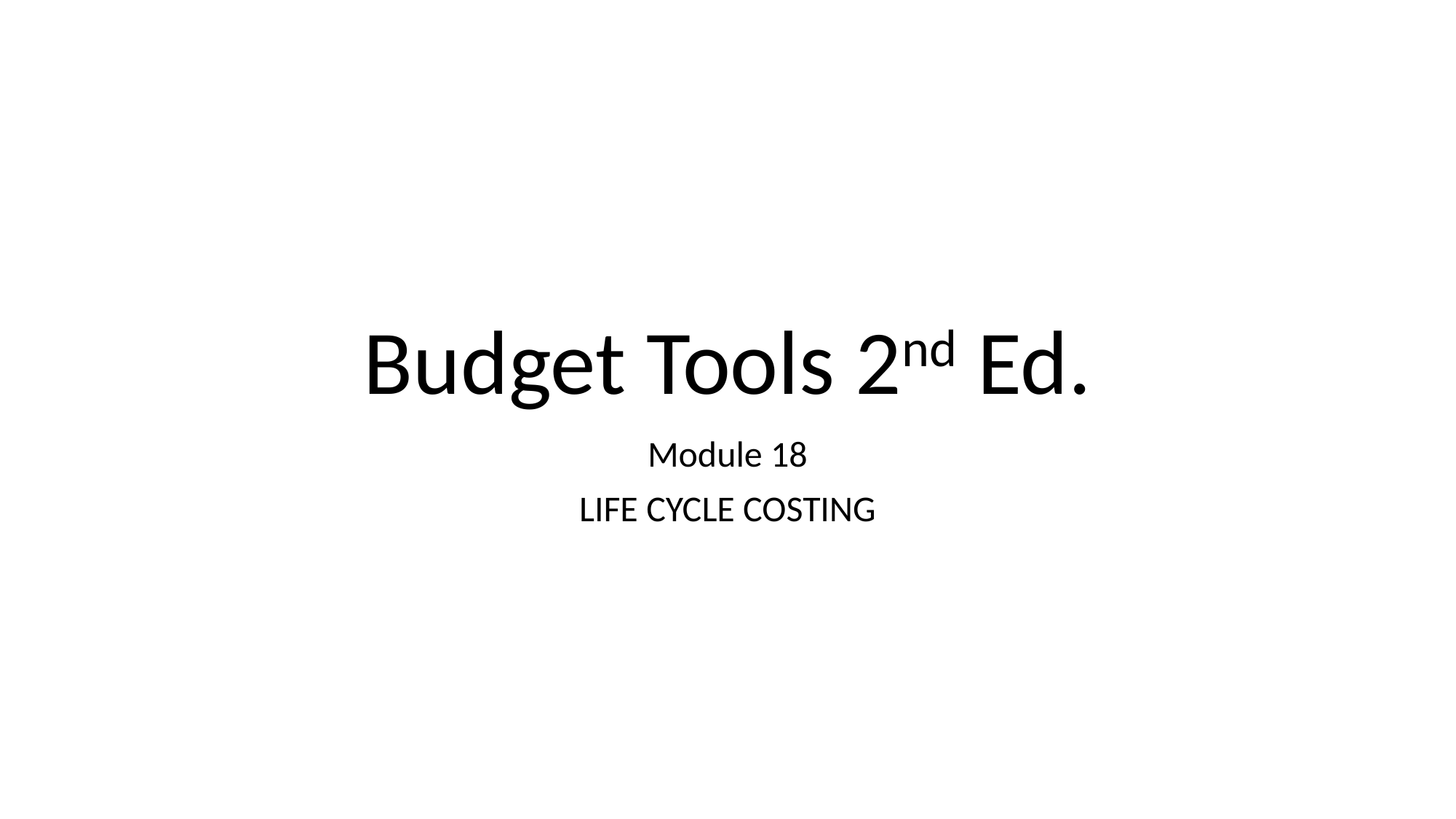

# Budget Tools 2nd Ed.
Module 18
Life Cycle Costing